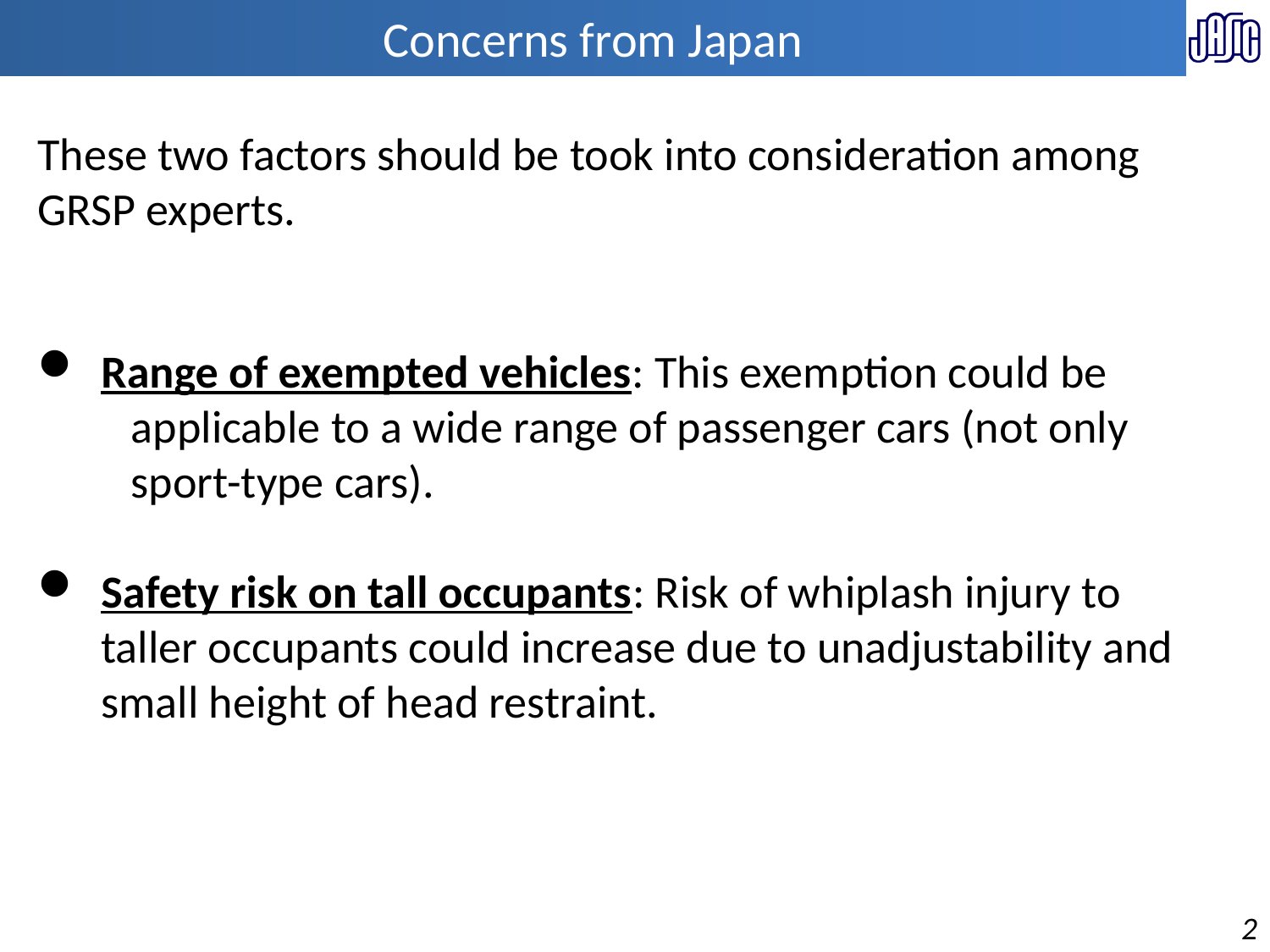

# Concerns from Japan

These two factors should be took into consideration among GRSP experts.
Range of exempted vehicles: This exemption could be
         applicable to a wide range of passenger cars (not only
         sport-type cars).

Safety risk on tall occupants: Risk of whiplash injury to taller occupants could increase due to unadjustability and small height of head restraint.
2